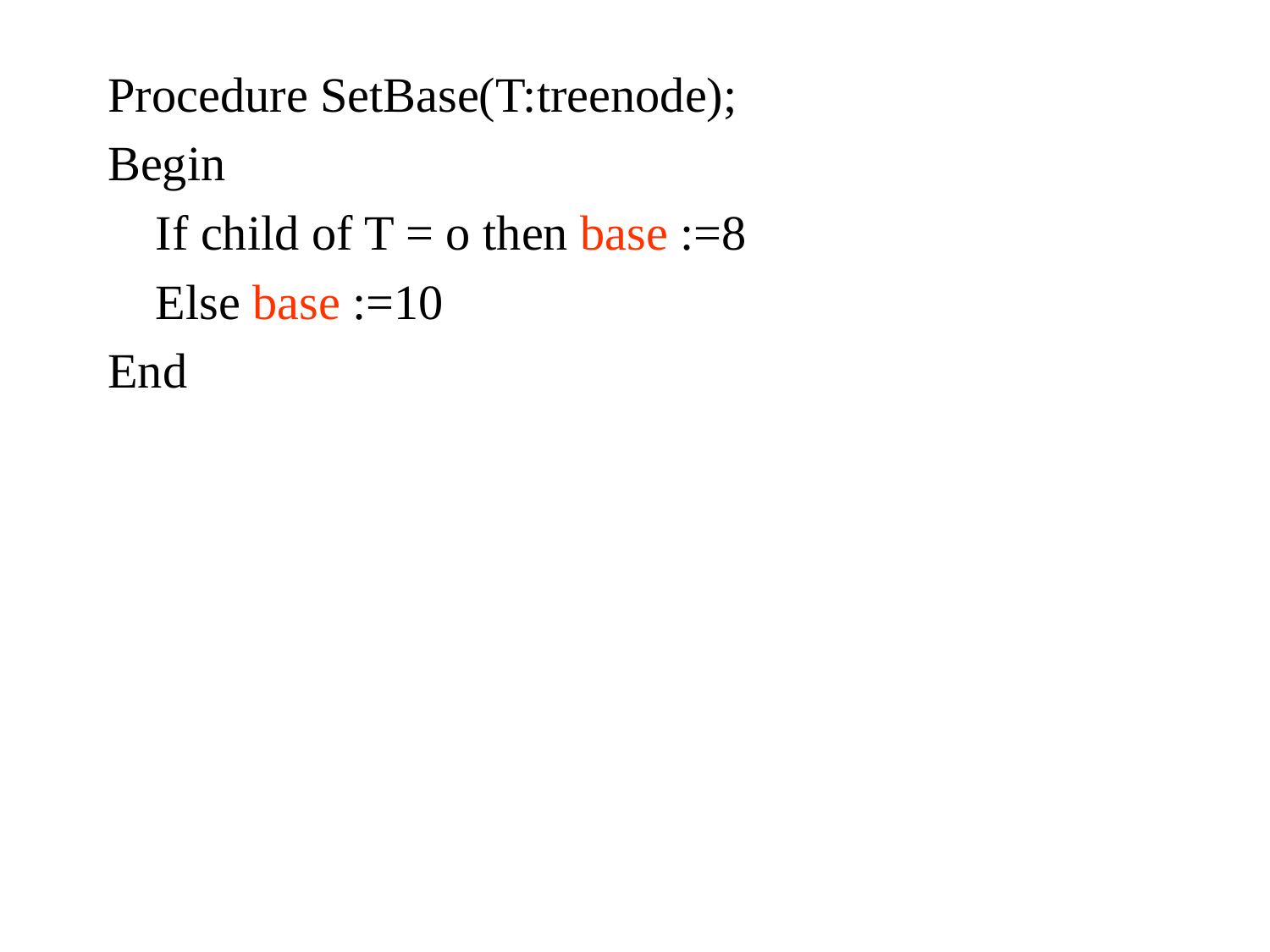

Procedure SetBase(T:treenode);
Begin
	If child of T = o then base :=8
	Else base :=10
End